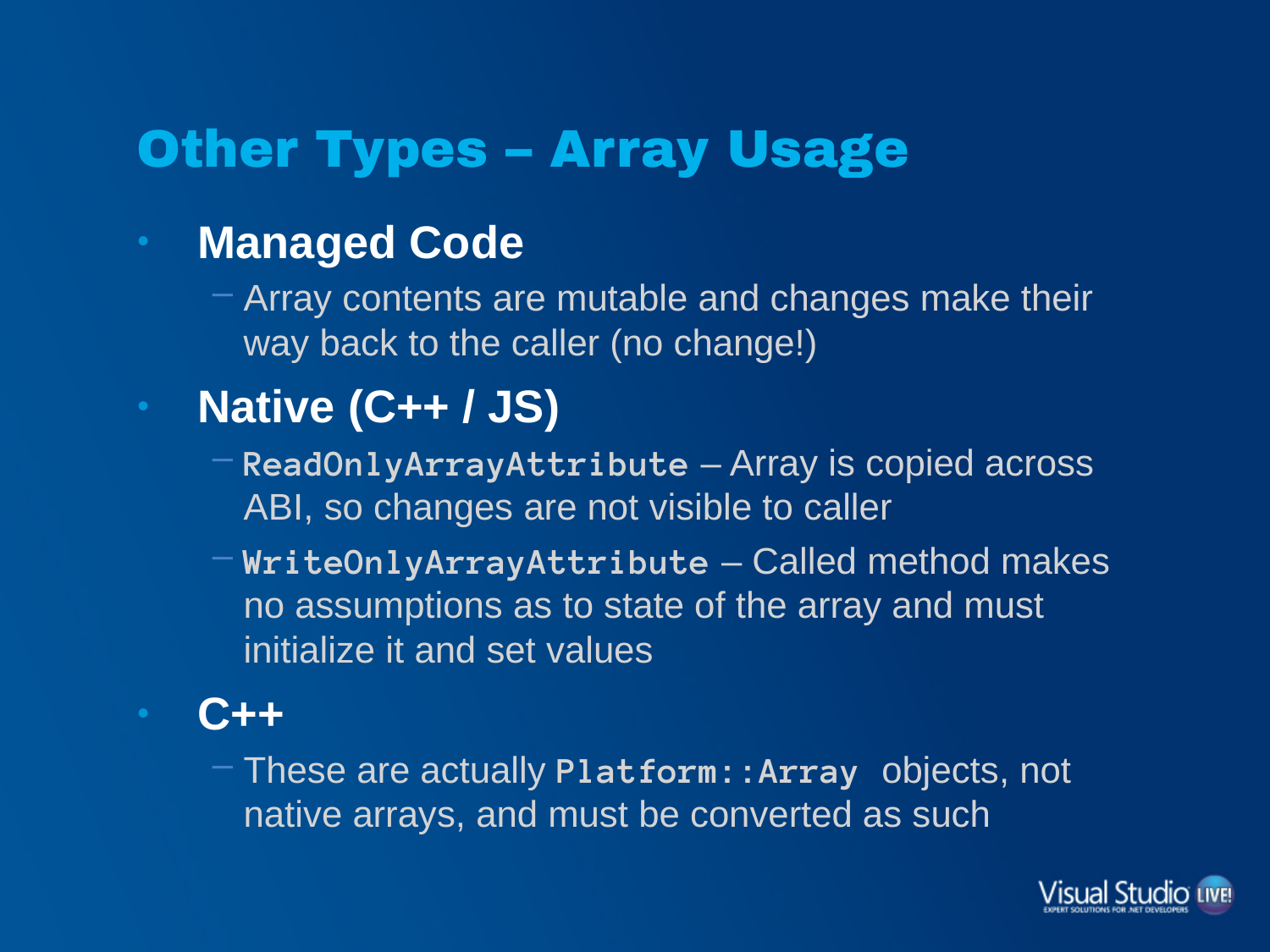

# Other Types – Array Usage
Managed Code
Array contents are mutable and changes make their way back to the caller (no change!)
Native (C++ / JS)
ReadOnlyArrayAttribute – Array is copied across ABI, so changes are not visible to caller
WriteOnlyArrayAttribute – Called method makes no assumptions as to state of the array and must initialize it and set values
C++
These are actually Platform::Array objects, not native arrays, and must be converted as such